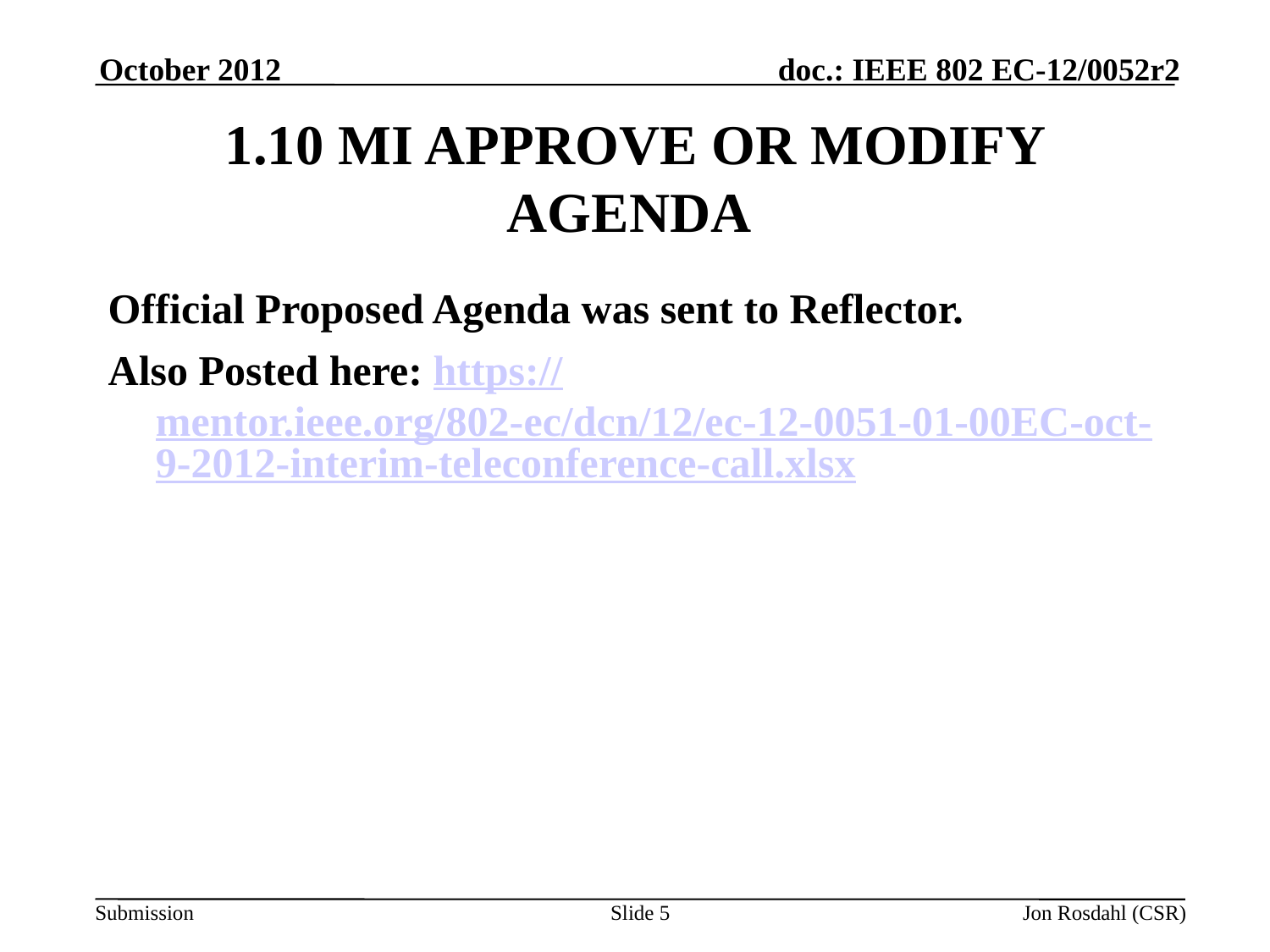

October 2012
# 1.10 MI APPROVE OR MODIFY AGENDA
Official Proposed Agenda was sent to Reflector.
Also Posted here: https://mentor.ieee.org/802-ec/dcn/12/ec-12-0051-01-00EC-oct-9-2012-interim-teleconference-call.xlsx

Slide 5
Jon Rosdahl (CSR)